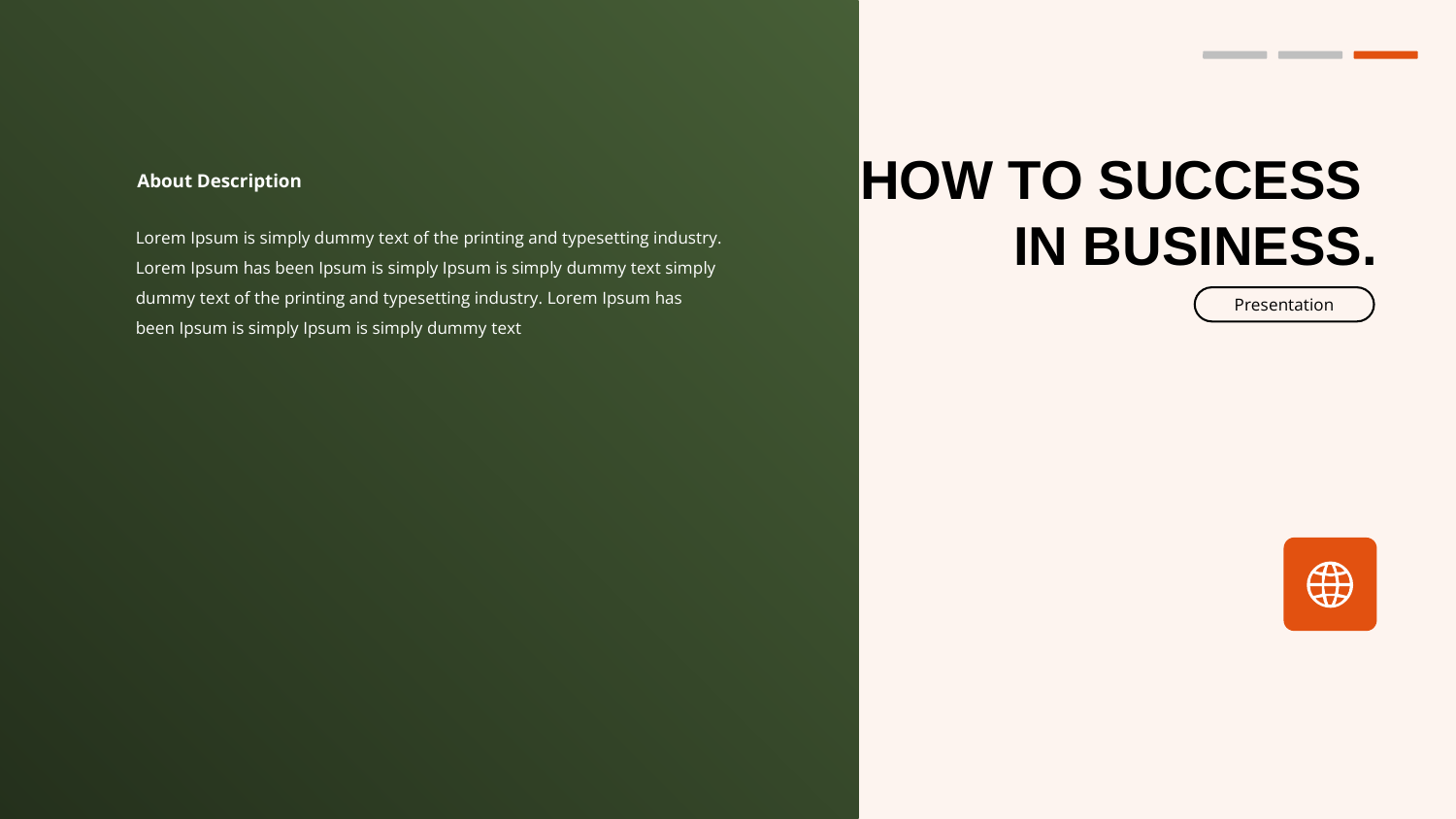

HOW TO SUCCESS
IN BUSINESS.
About Description
Lorem Ipsum is simply dummy text of the printing and typesetting industry. Lorem Ipsum has been Ipsum is simply Ipsum is simply dummy text simply dummy text of the printing and typesetting industry. Lorem Ipsum has been Ipsum is simply Ipsum is simply dummy text
Presentation